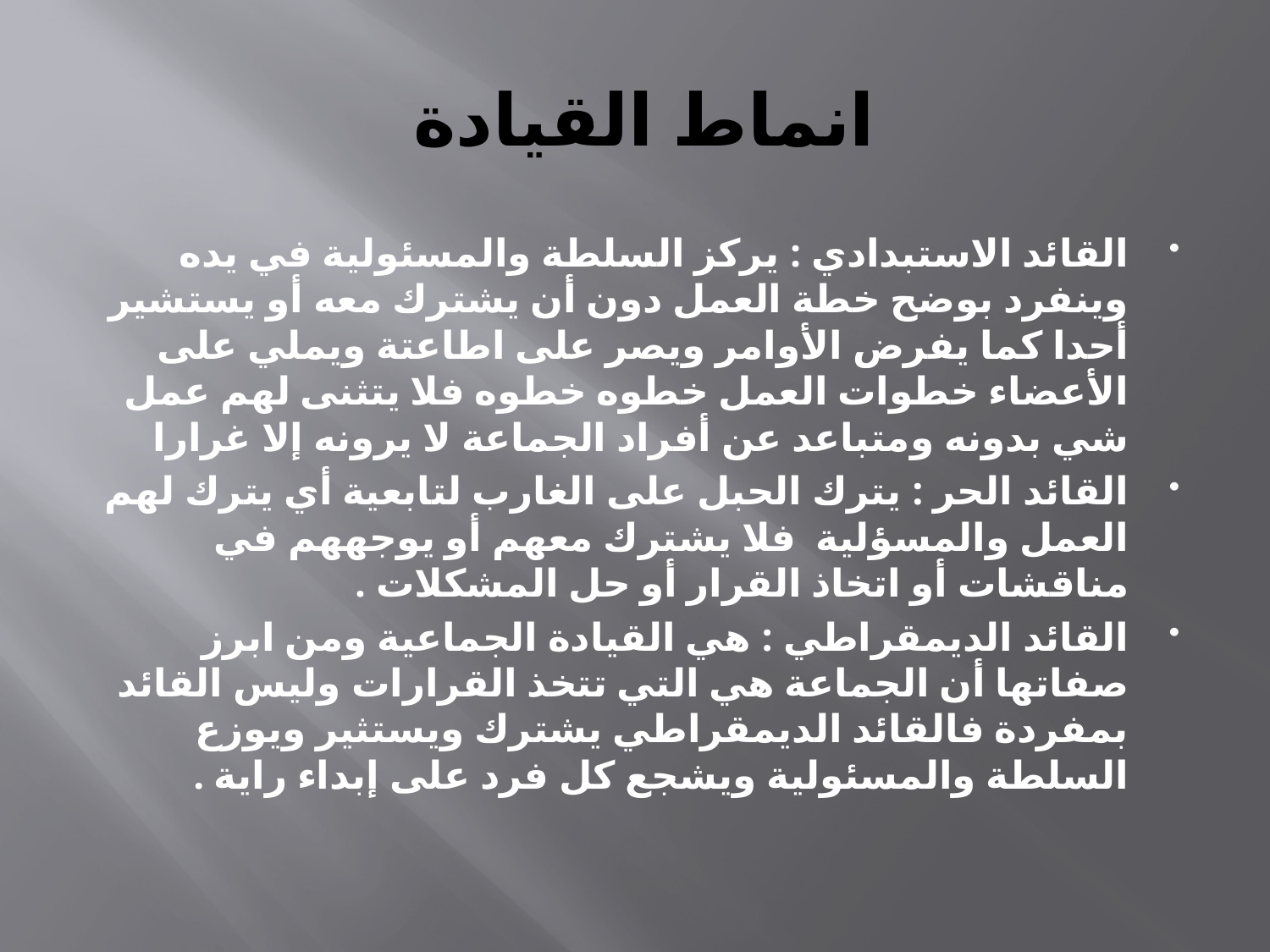

# انماط القيادة
القائد الاستبدادي : يركز السلطة والمسئولية في يده  وينفرد بوضح خطة العمل دون أن يشترك معه أو يستشير أحدا كما يفرض الأوامر ويصر على اطاعتة ويملي على الأعضاء خطوات العمل خطوه خطوه فلا يتثنى لهم عمل شي بدونه ومتباعد عن أفراد الجماعة لا يرونه إلا غرارا
القائد الحر : يترك الحبل على الغارب لتابعية أي يترك لهم العمل والمسؤلية  فلا يشترك معهم أو يوجههم في مناقشات أو اتخاذ القرار أو حل المشكلات .
القائد الديمقراطي : هي القيادة الجماعية ومن ابرز صفاتها أن الجماعة هي التي تتخذ القرارات وليس القائد بمفردة فالقائد الديمقراطي يشترك ويستثير ويوزع السلطة والمسئولية ويشجع كل فرد على إبداء راية .